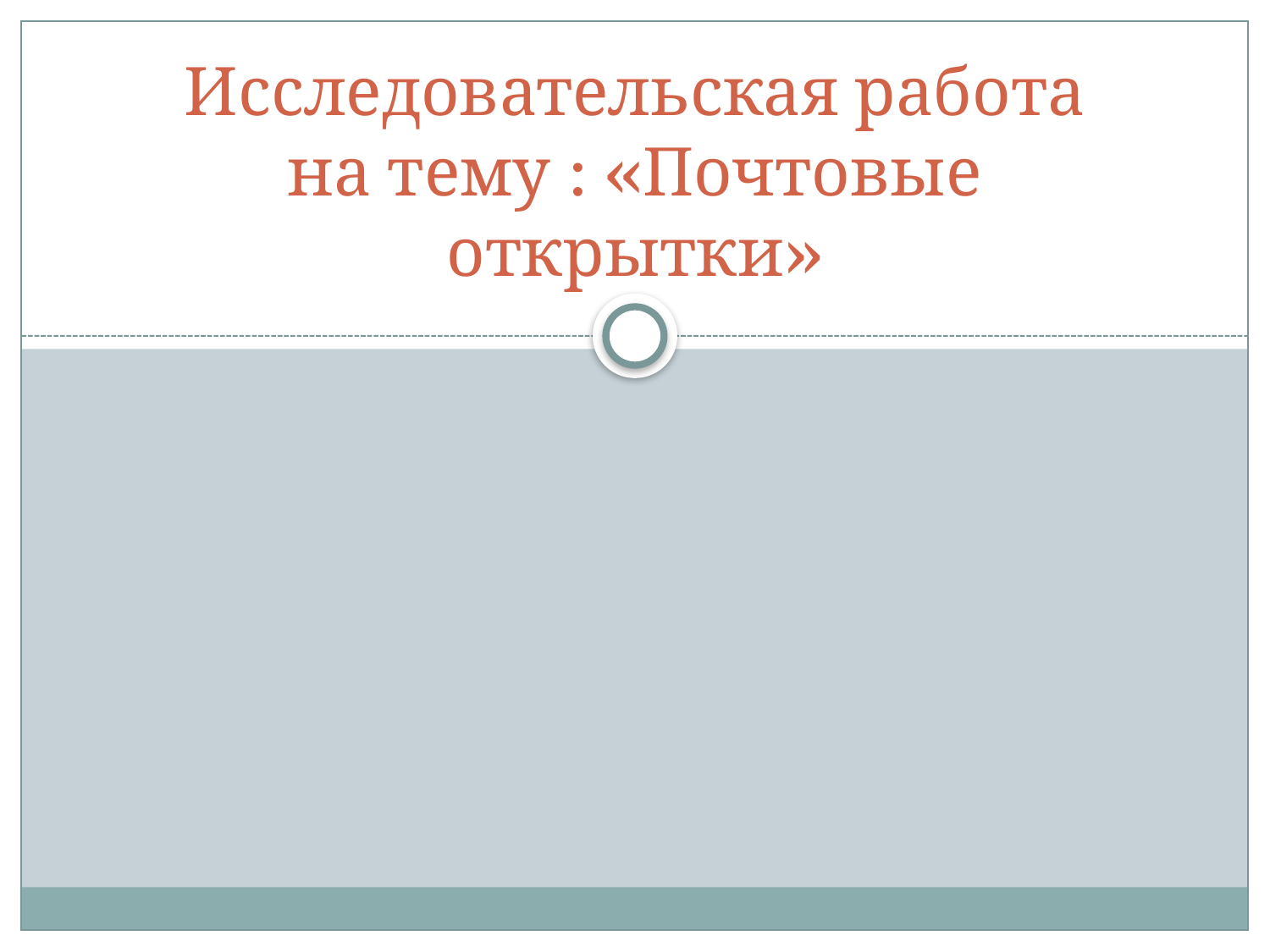

# Исследовательская работа на тему : «Почтовые открытки»